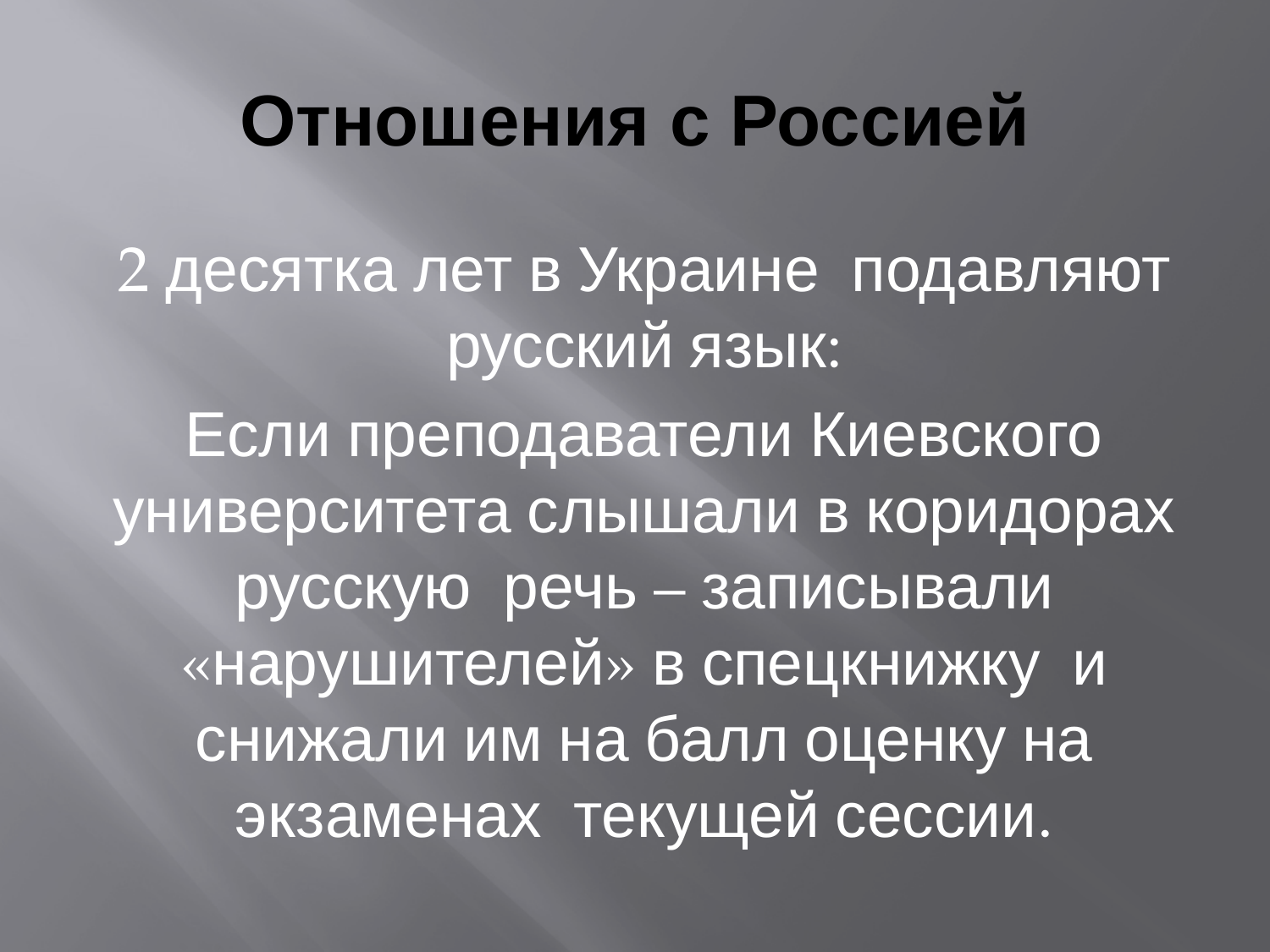

# Отношения с Россией
2 десятка лет в Украине  подавляют русский язык:
Если преподаватели Киевского университета слышали в коридорах русскую  речь – записывали «нарушителей» в спецкнижку  и снижали им на балл оценку на экзаменах  текущей сессии.